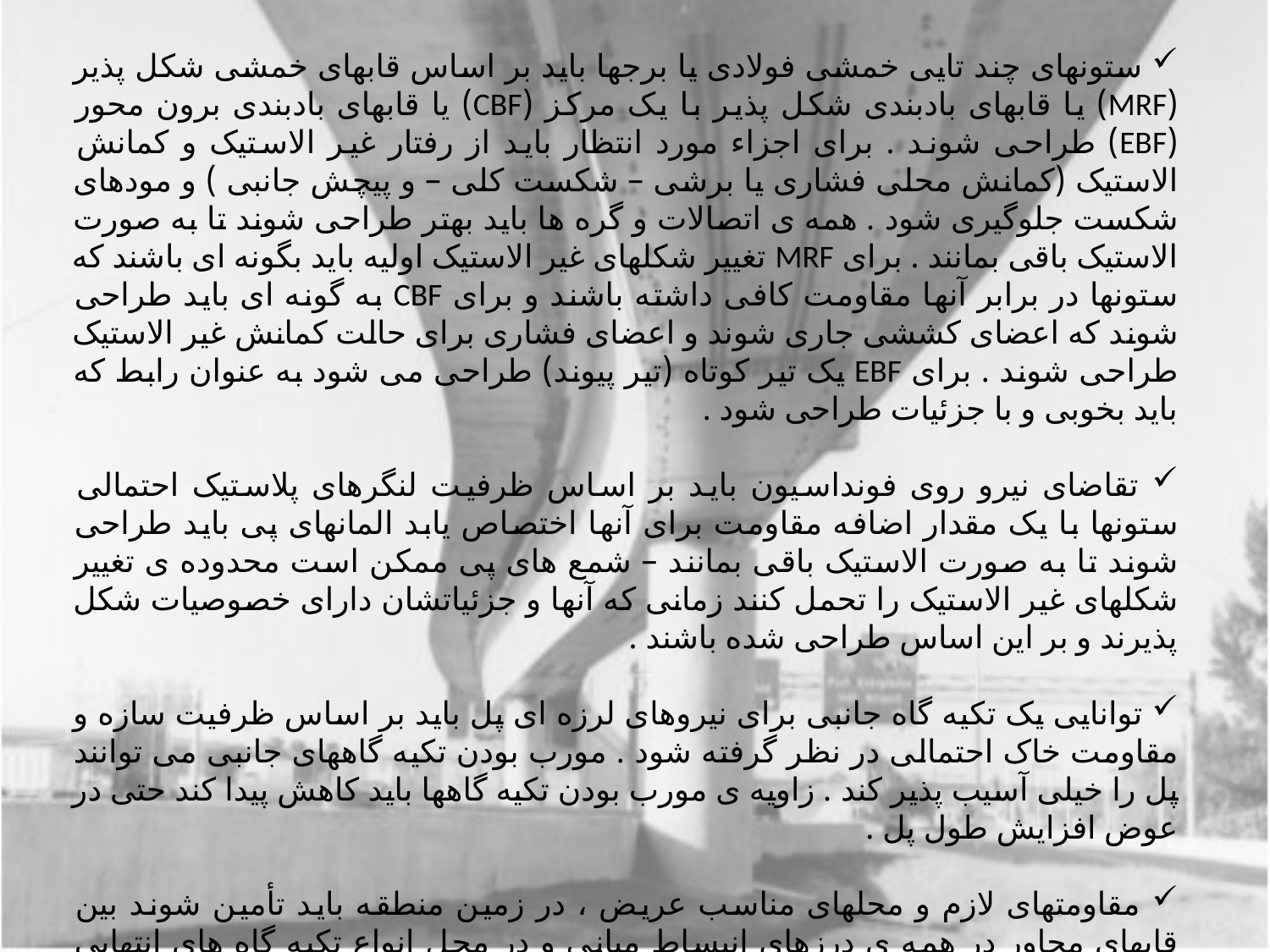

ستونهای چند تایی خمشی فولادی یا برجها باید بر اساس قابهای خمشی شکل پذیر (MRF) یا قابهای بادبندی شکل پذیر با یک مرکز (CBF) یا قابهای بادبندی برون محور (EBF) طراحی شوند . برای اجزاء مورد انتظار باید از رفتار غیر الاستیک و کمانش الاستیک (کمانش محلی فشاری یا برشی – شکست کلی – و پیچش جانبی ) و مودهای شکست جلوگیری شود . همه ی اتصالات و گره ها باید بهتر طراحی شوند تا به صورت الاستیک باقی بمانند . برای MRF تغییر شکلهای غیر الاستیک اولیه باید بگونه ای باشند که ستونها در برابر آنها مقاومت کافی داشته باشند و برای CBF به گونه ای باید طراحی شوند که اعضای کششی جاری شوند و اعضای فشاری برای حالت کمانش غیر الاستیک طراحی شوند . برای EBF یک تیر کوتاه (تیر پیوند) طراحی می شود به عنوان رابط که باید بخوبی و با جزئیات طراحی شود .

 تقاضای نیرو روی فونداسیون باید بر اساس ظرفیت لنگرهای پلاستیک احتمالی ستونها با یک مقدار اضافه مقاومت برای آنها اختصاص یابد المانهای پی باید طراحی شوند تا به صورت الاستیک باقی بمانند – شمع های پی ممکن است محدوده ی تغییر شکلهای غیر الاستیک را تحمل کنند زمانی که آنها و جزئیاتشان دارای خصوصیات شکل پذیرند و بر این اساس طراحی شده باشند .

 توانایی یک تکیه گاه جانبی برای نیروهای لرزه ای پل باید بر اساس ظرفیت سازه و مقاومت خاک احتمالی در نظر گرفته شود . مورب بودن تکیه گاههای جانبی می توانند پل را خیلی آسیب پذیر کند . زاویه ی مورب بودن تکیه گاهها باید کاهش پیدا کند حتی در عوض افزایش طول پل .

 مقاومتهای لازم و محلهای مناسب عریض ، در زمین منطقه باید تأمین شوند بین قابهای مجاور در همه ی درزهای انبساط میانی و در محل انواع تکیه گاه های انتهایی برای حذف کردن امکان سرنگونی در هنگام زلزله .